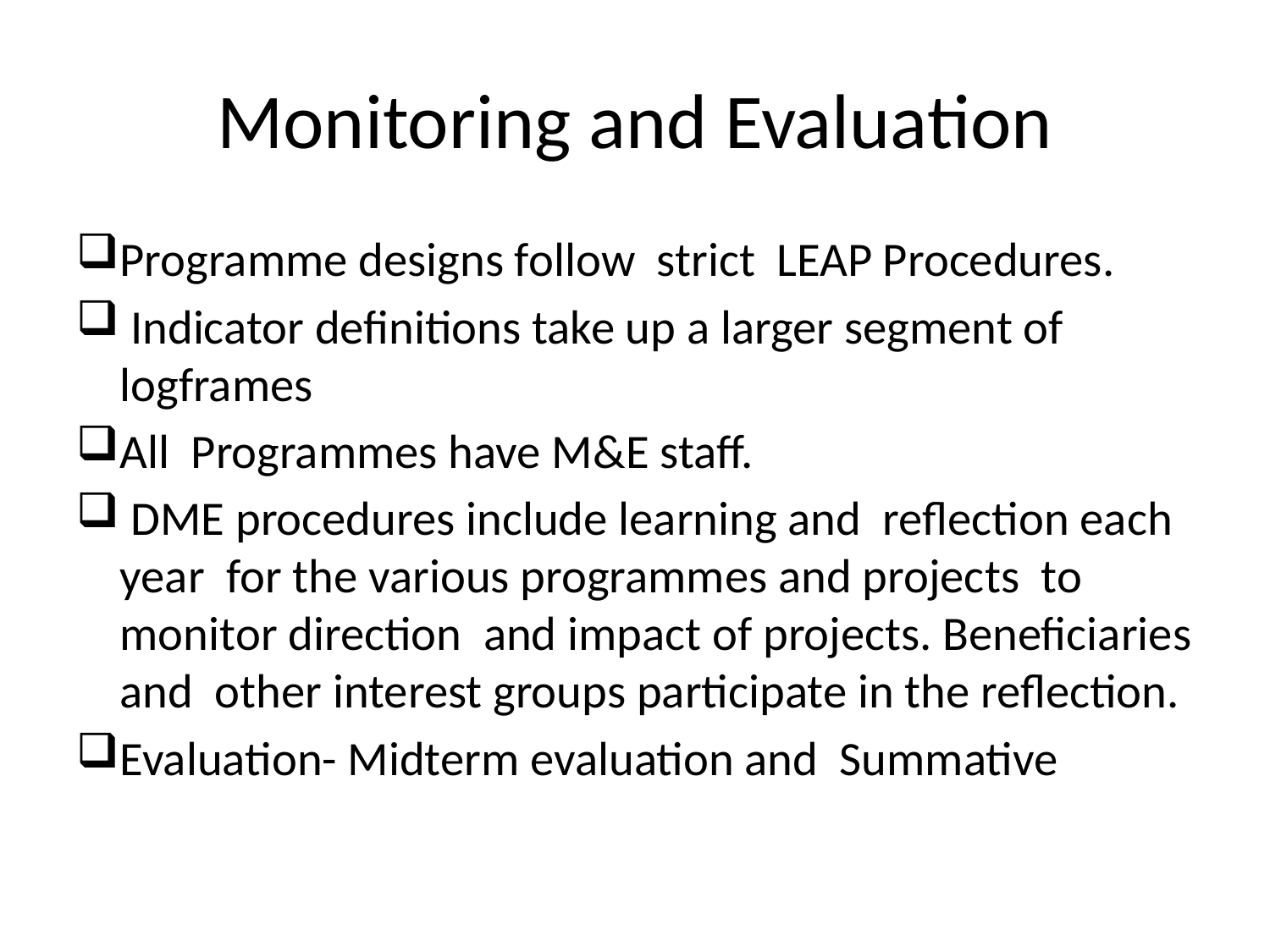

# Monitoring and Evaluation
Programme designs follow  strict  LEAP Procedures.
 Indicator definitions take up a larger segment of logframes
All  Programmes have M&E staff.
 DME procedures include learning and  reflection each year  for the various programmes and projects  to  monitor direction  and impact of projects. Beneficiaries and  other interest groups participate in the reflection.
Evaluation- Midterm evaluation and  Summative